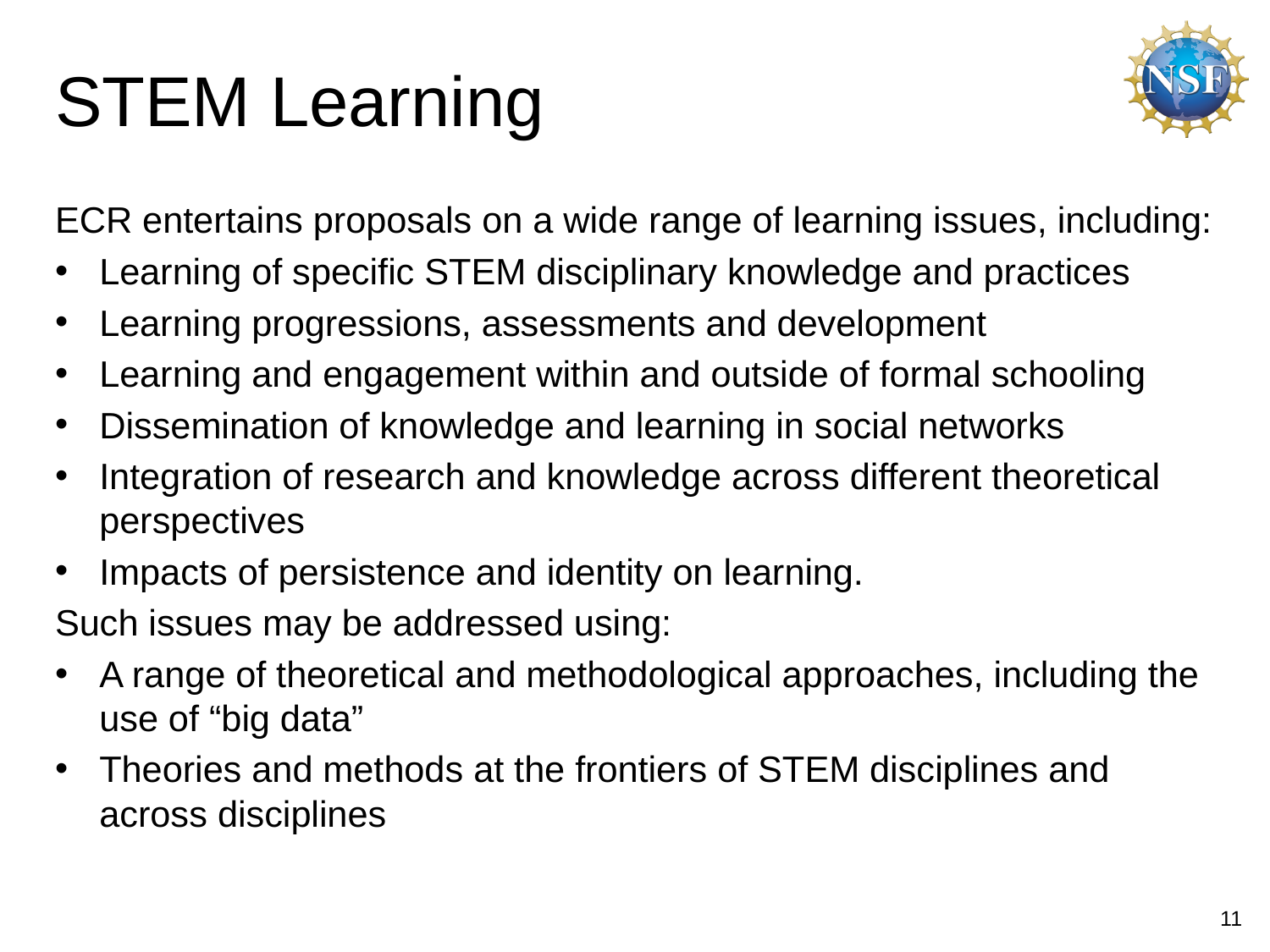

# STEM Learning
ECR entertains proposals on a wide range of learning issues, including:
Learning of specific STEM disciplinary knowledge and practices
Learning progressions, assessments and development
Learning and engagement within and outside of formal schooling
Dissemination of knowledge and learning in social networks
Integration of research and knowledge across different theoretical perspectives
Impacts of persistence and identity on learning.
Such issues may be addressed using:
A range of theoretical and methodological approaches, including the use of “big data”
Theories and methods at the frontiers of STEM disciplines and across disciplines